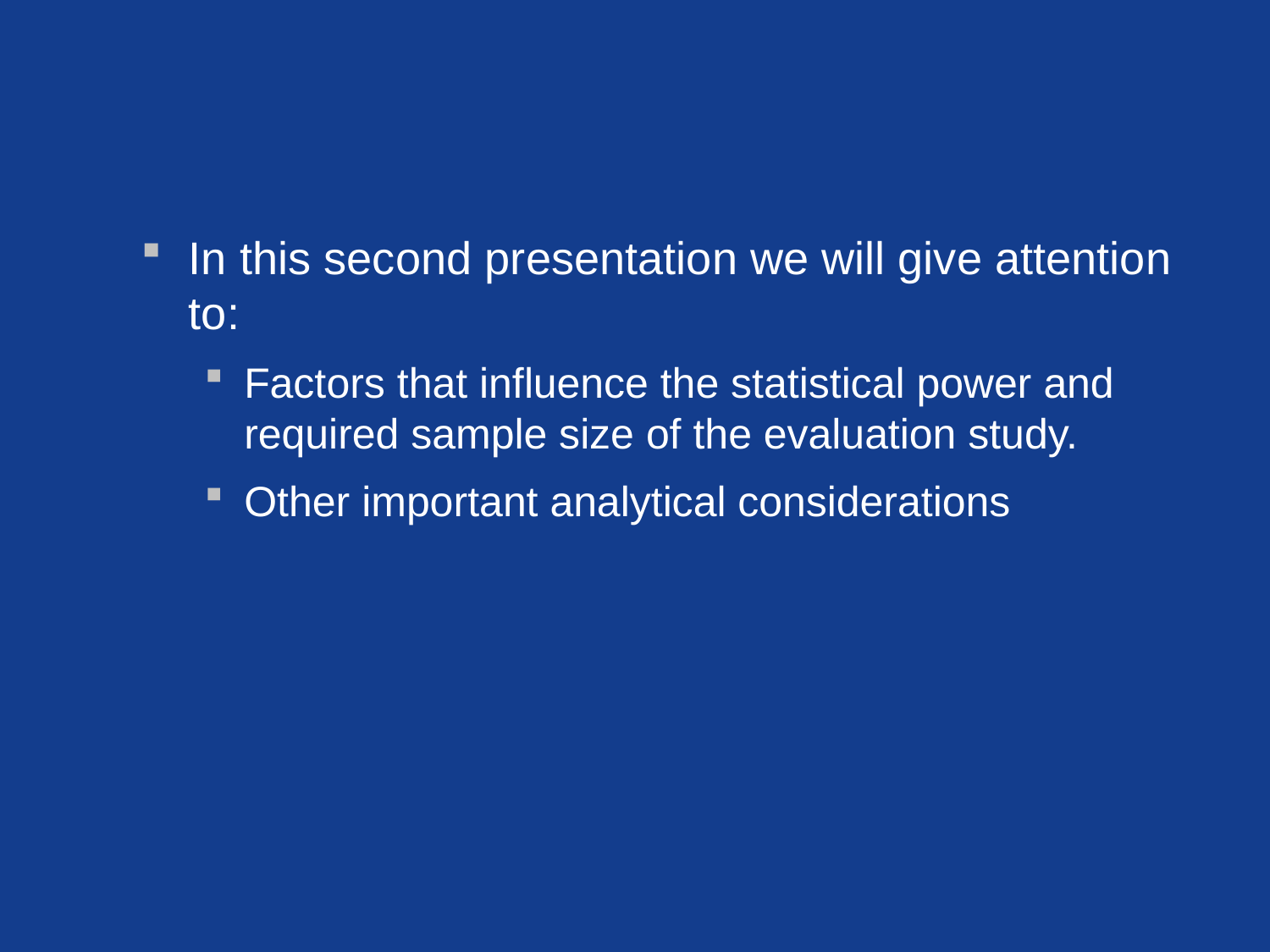

#
In this second presentation we will give attention to:
Factors that influence the statistical power and required sample size of the evaluation study.
Other important analytical considerations